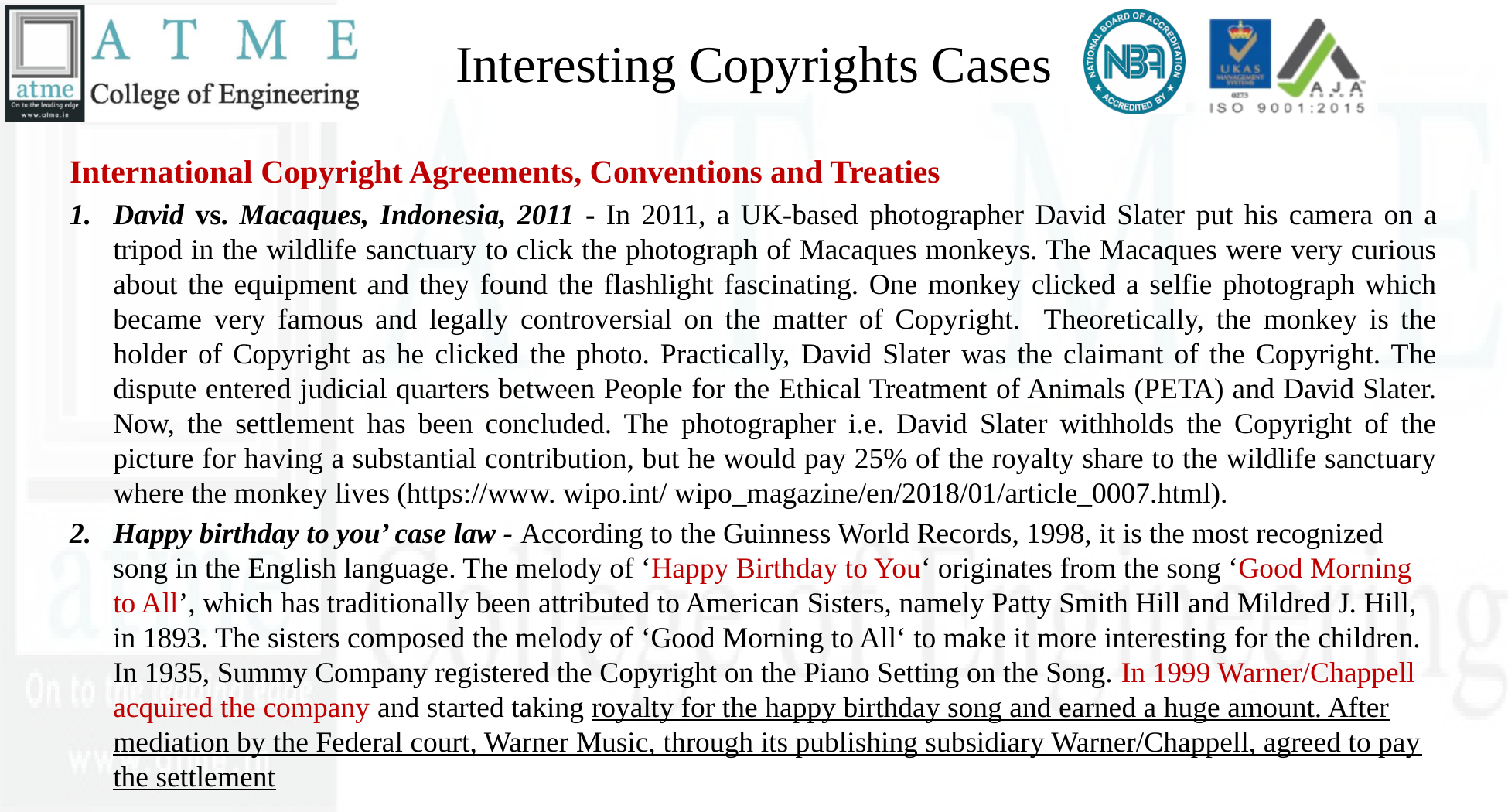

# Interesting Copyrights Cases
International Copyright Agreements, Conventions and Treaties
David vs. Macaques, Indonesia, 2011 - In 2011, a UK-based photographer David Slater put his camera on a tripod in the wildlife sanctuary to click the photograph of Macaques monkeys. The Macaques were very curious about the equipment and they found the flashlight fascinating. One monkey clicked a selfie photograph which became very famous and legally controversial on the matter of Copyright.  Theoretically, the monkey is the holder of Copyright as he clicked the photo. Practically, David Slater was the claimant of the Copyright. The dispute entered judicial quarters between People for the Ethical Treatment of Animals (PETA) and David Slater. Now, the settlement has been concluded. The photographer i.e. David Slater withholds the Copyright of the picture for having a substantial contribution, but he would pay 25% of the royalty share to the wildlife sanctuary where the monkey lives (https://www. wipo.int/ wipo_magazine/en/2018/01/article_0007.html).
Happy birthday to you’ case law - According to the Guinness World Records, 1998, it is the most recognized song in the English language. The melody of ‘Happy Birthday to You‘ originates from the song ‘Good Morning to All’, which has traditionally been attributed to American Sisters, namely Patty Smith Hill and Mildred J. Hill, in 1893. The sisters composed the melody of ‘Good Morning to All‘ to make it more interesting for the children. In 1935, Summy Company registered the Copyright on the Piano Setting on the Song. In 1999 Warner/Chappell acquired the company and started taking royalty for the happy birthday song and earned a huge amount. After mediation by the Federal court, Warner Music, through its publishing subsidiary Warner/Chappell, agreed to pay the settlement